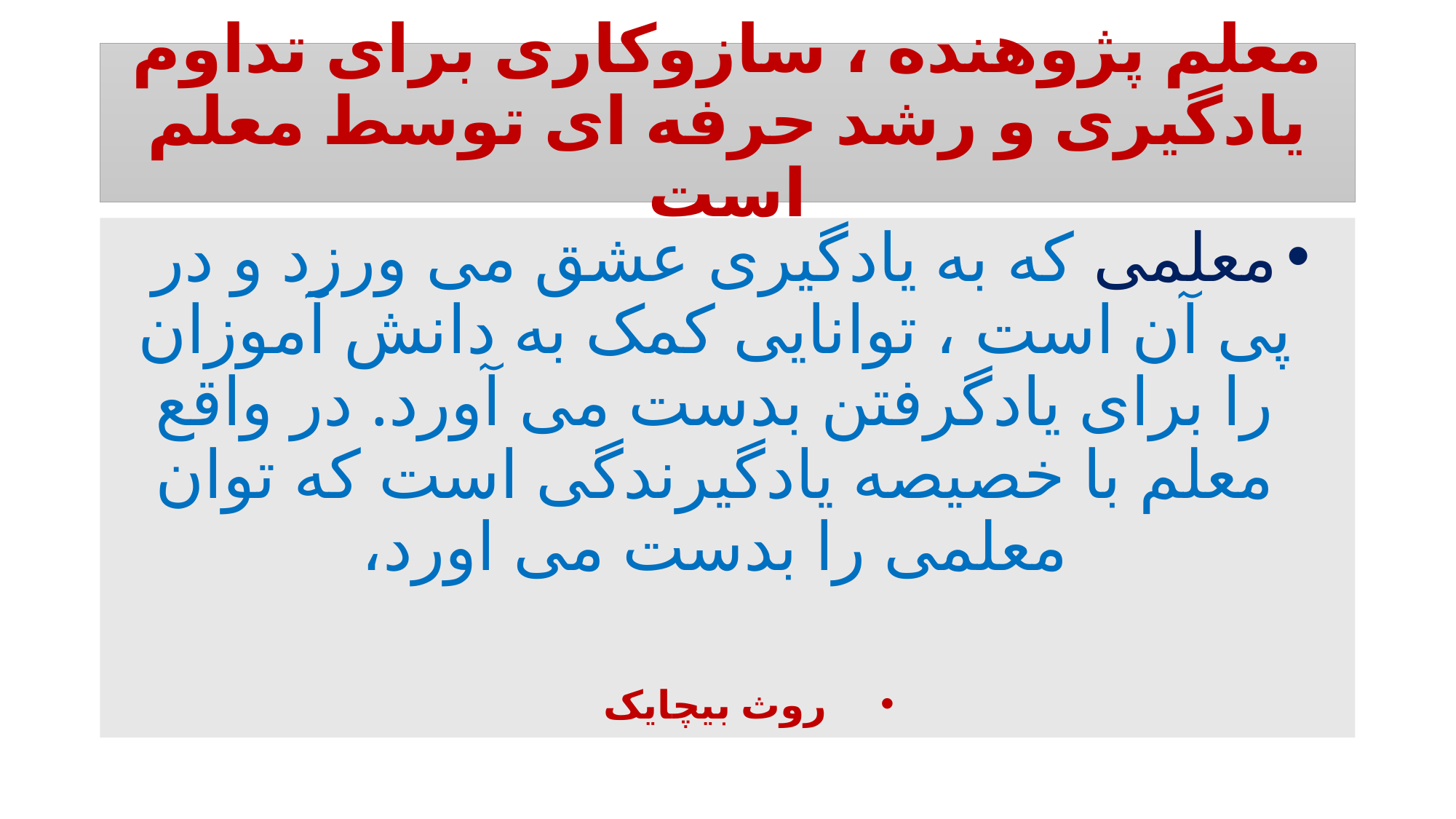

# معلم پژوهنده ، سازوکاری برای تداوم یادگیری و رشد حرفه ای توسط معلم است
معلمی که به یادگیری عشق می ورزد و در پی آن است ، توانایی کمک به دانش آموزان را برای یادگرفتن بدست می آورد. در واقع معلم با خصیصه یادگیرندگی است که توان معلمی را بدست می اورد،

روث بیچایک